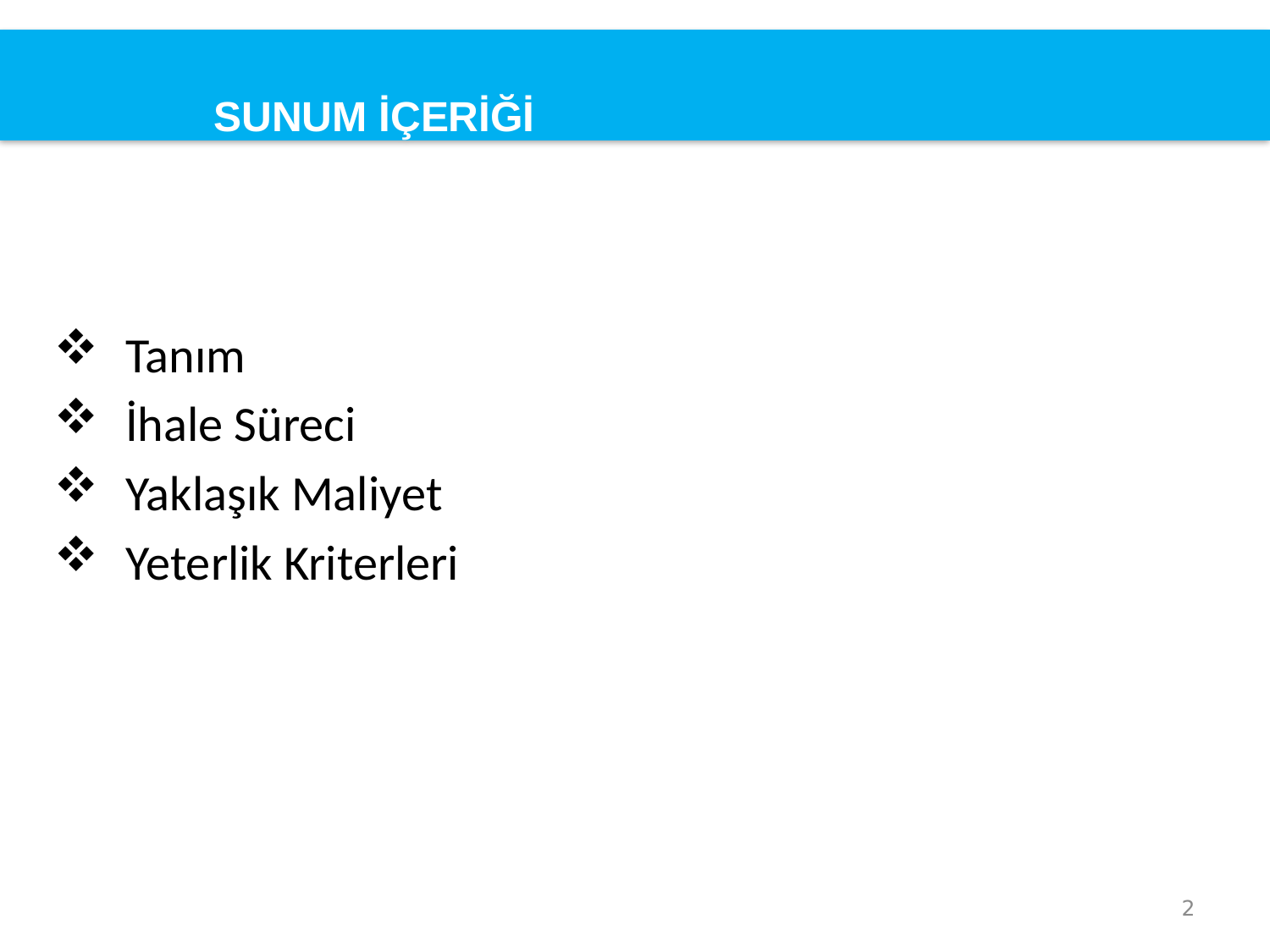

# SUNUM İÇERİĞİ

Tanım
İhale Süreci
Yaklaşık Maliyet
Yeterlik Kriterleri
2